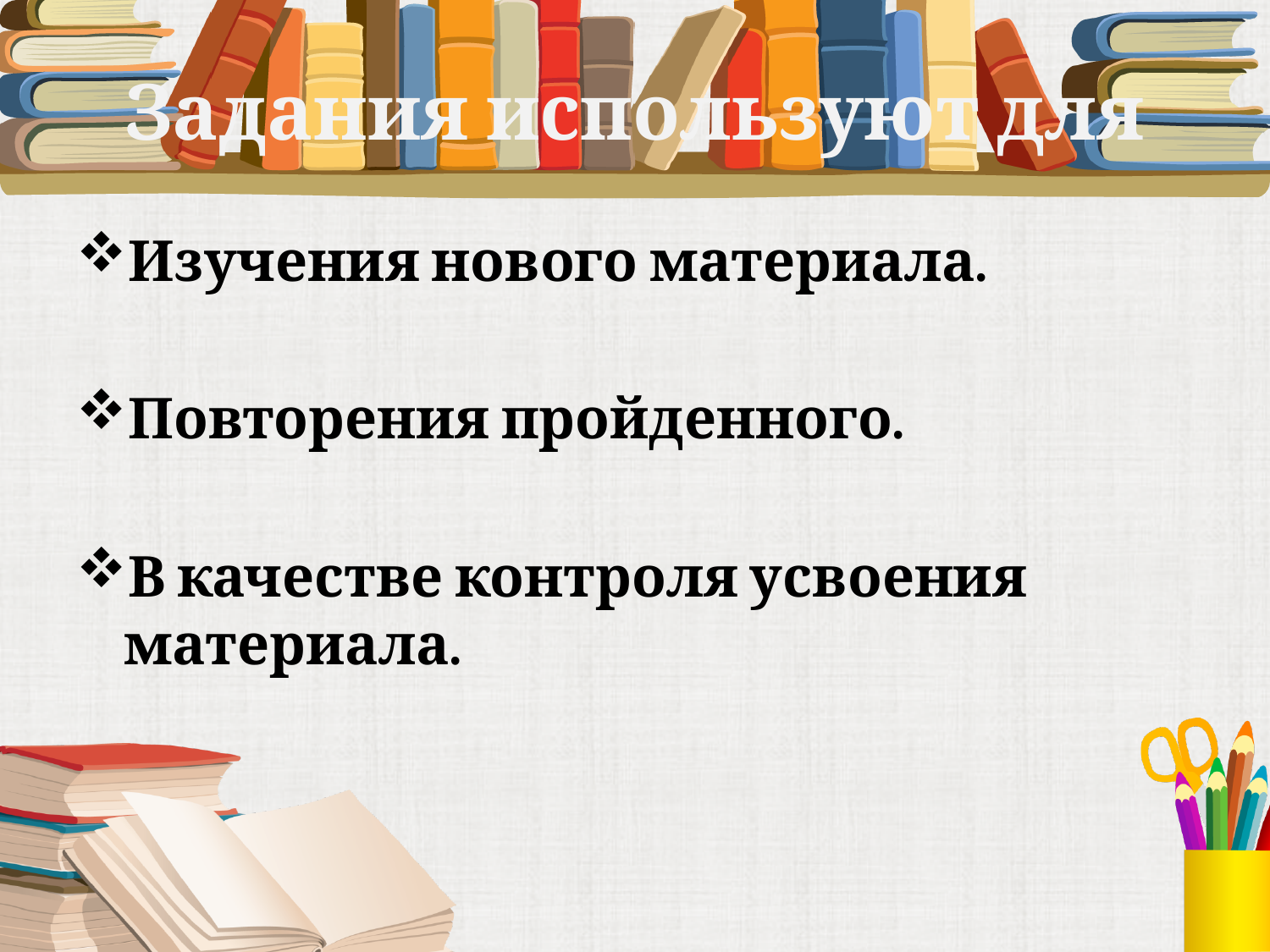

# Задания используют для
Изучения нового материала.

Повторения пройденного.

В качестве контроля усвоения материала.